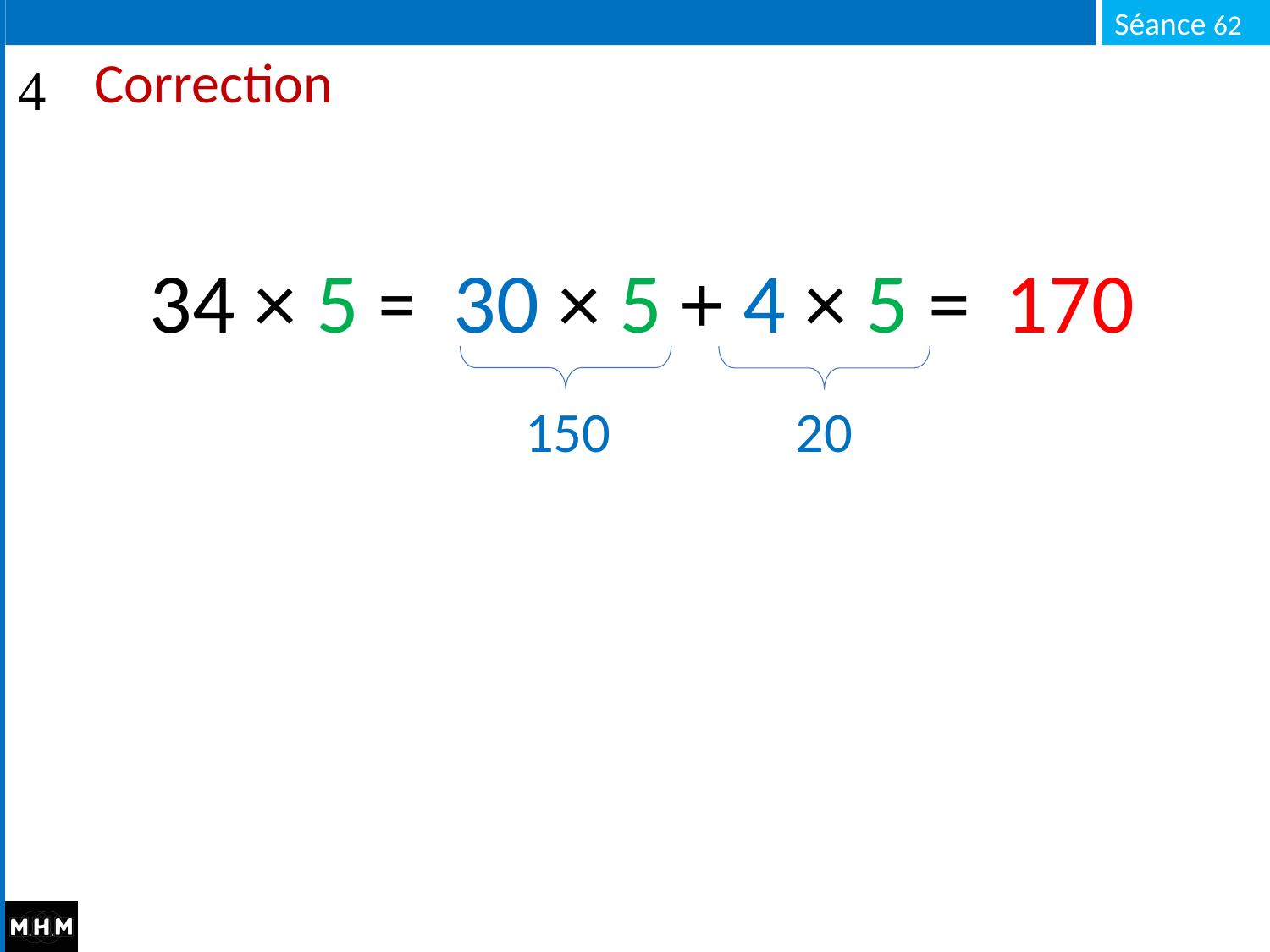

# Correction
30 × 5 + 4 × 5 = …
170
34 × 5 = …

150

20